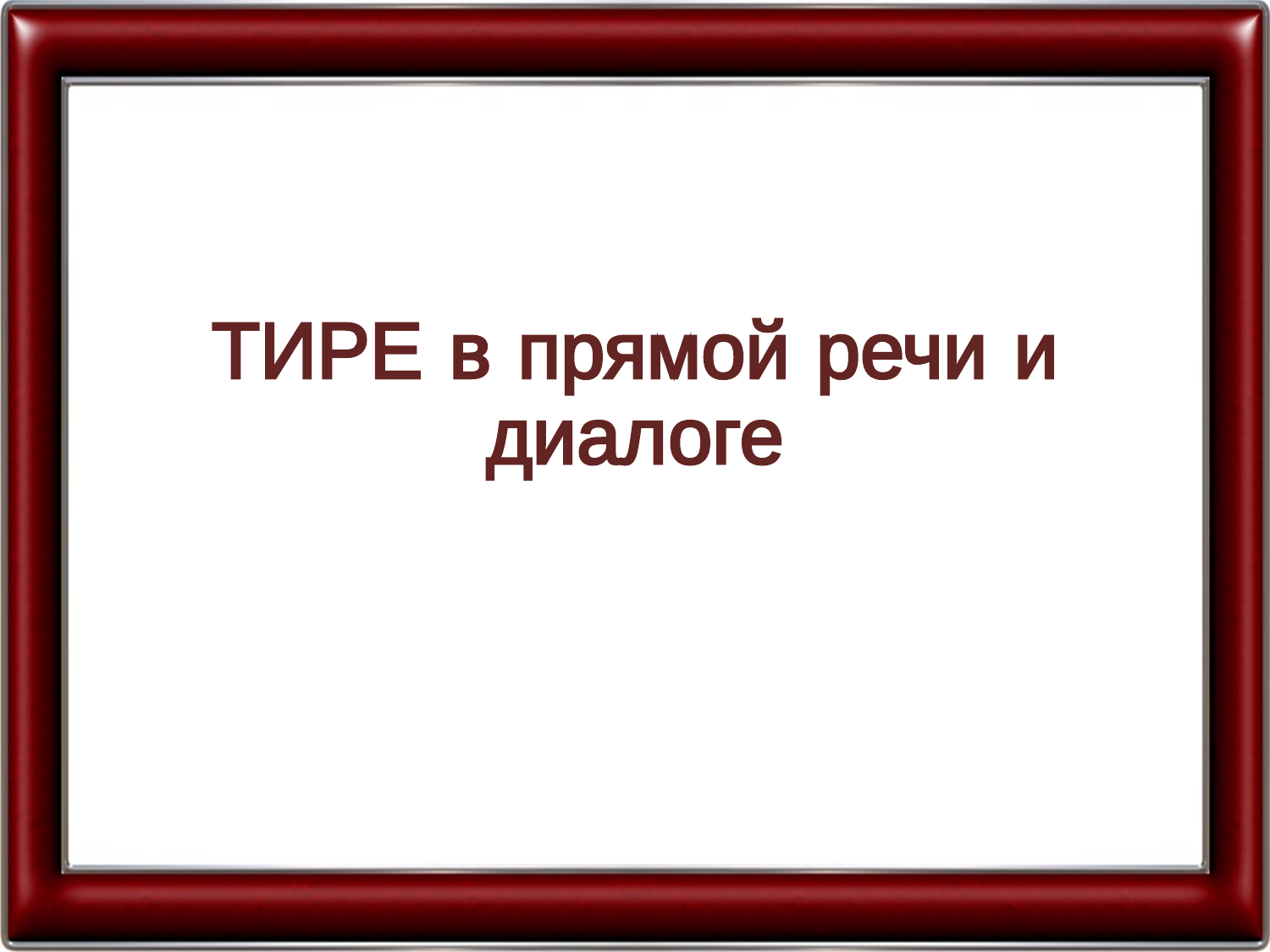

# ТИРЕ в прямой речи и диалоге